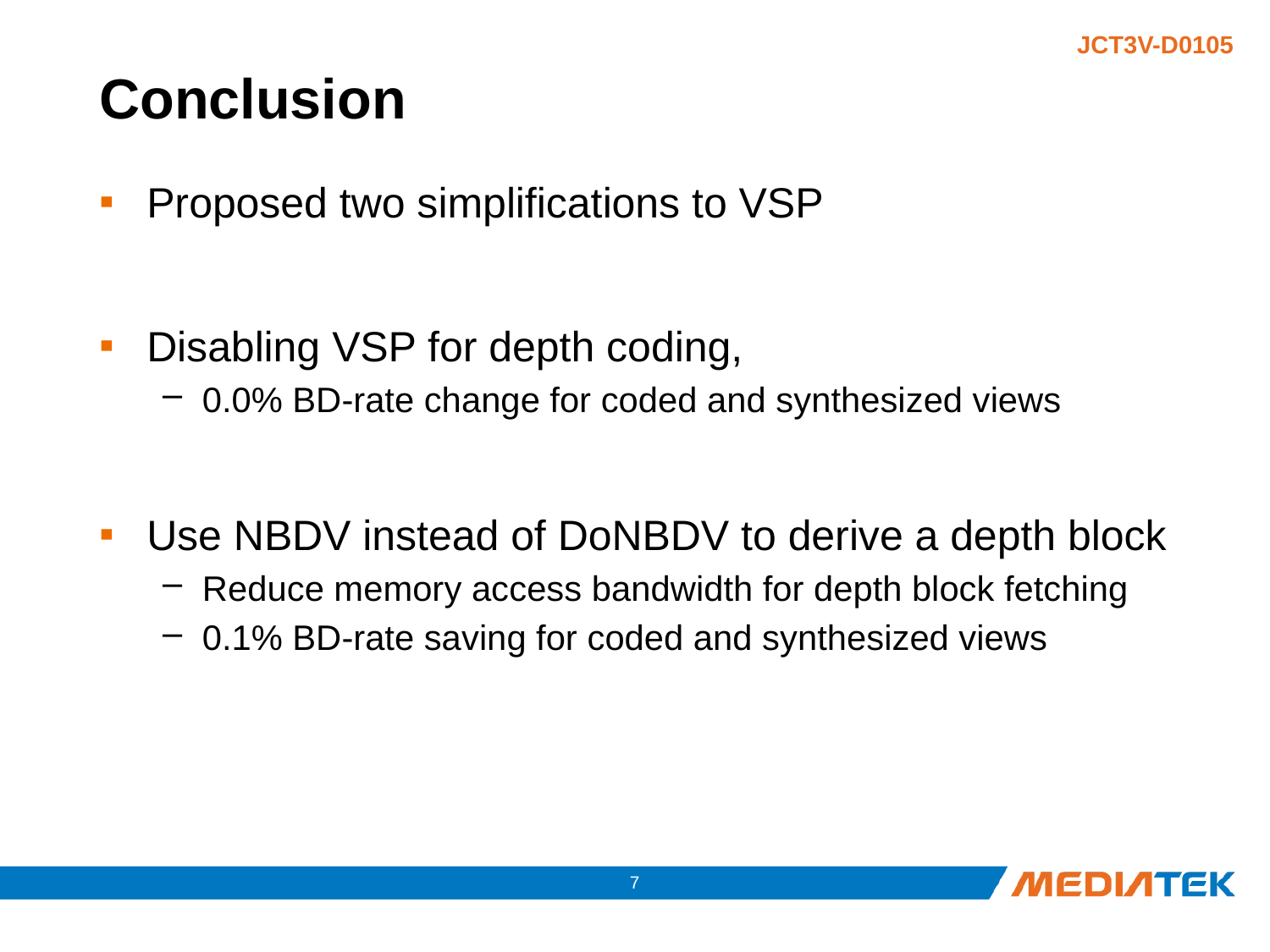

# Conclusion
Proposed two simplifications to VSP

Disabling VSP for depth coding,
0.0% BD-rate change for coded and synthesized views

Use NBDV instead of DoNBDV to derive a depth block
Reduce memory access bandwidth for depth block fetching
0.1% BD-rate saving for coded and synthesized views

7